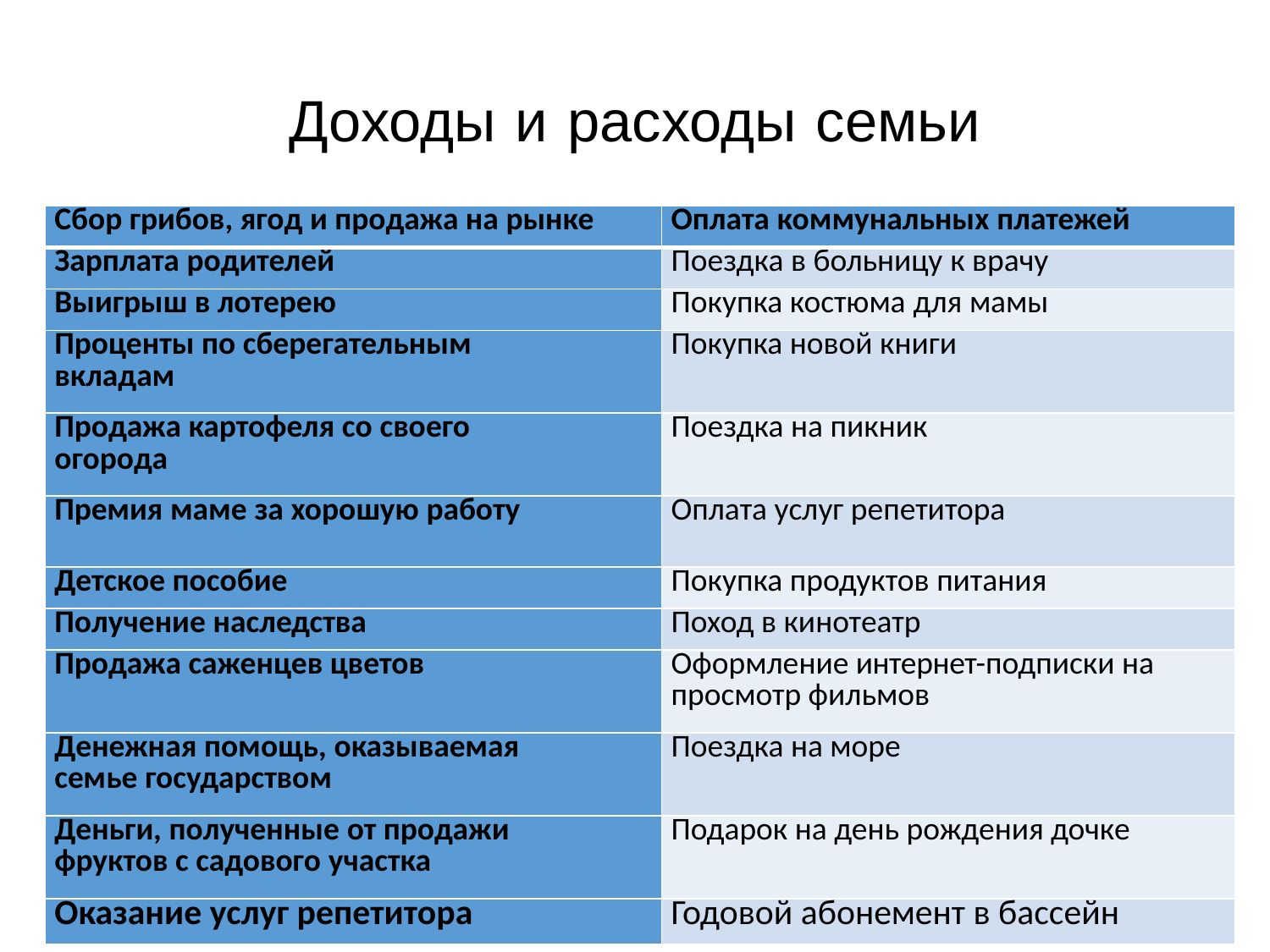

# Доходы и расходы семьи
| Сбор грибов, ягод и продажа на рынке | Оплата коммунальных платежей |
| --- | --- |
| Зарплата родителей | Поездка в больницу к врачу |
| Выигрыш в лотерею | Покупка костюма для мамы |
| Проценты по сберегательным вкладам | Покупка новой книги |
| Продажа картофеля со своего огорода | Поездка на пикник |
| Премия маме за хорошую работу | Оплата услуг репетитора |
| Детское пособие | Покупка продуктов питания |
| Получение наследства | Поход в кинотеатр |
| Продажа саженцев цветов | Оформление интернет-подписки на просмотр фильмов |
| Денежная помощь, оказываемая семье государством | Поездка на море |
| Деньги, полученные от продажи фруктов с садового участка | Подарок на день рождения дочке |
| Оказание услуг репетитора | Годовой абонемент в бассейн |